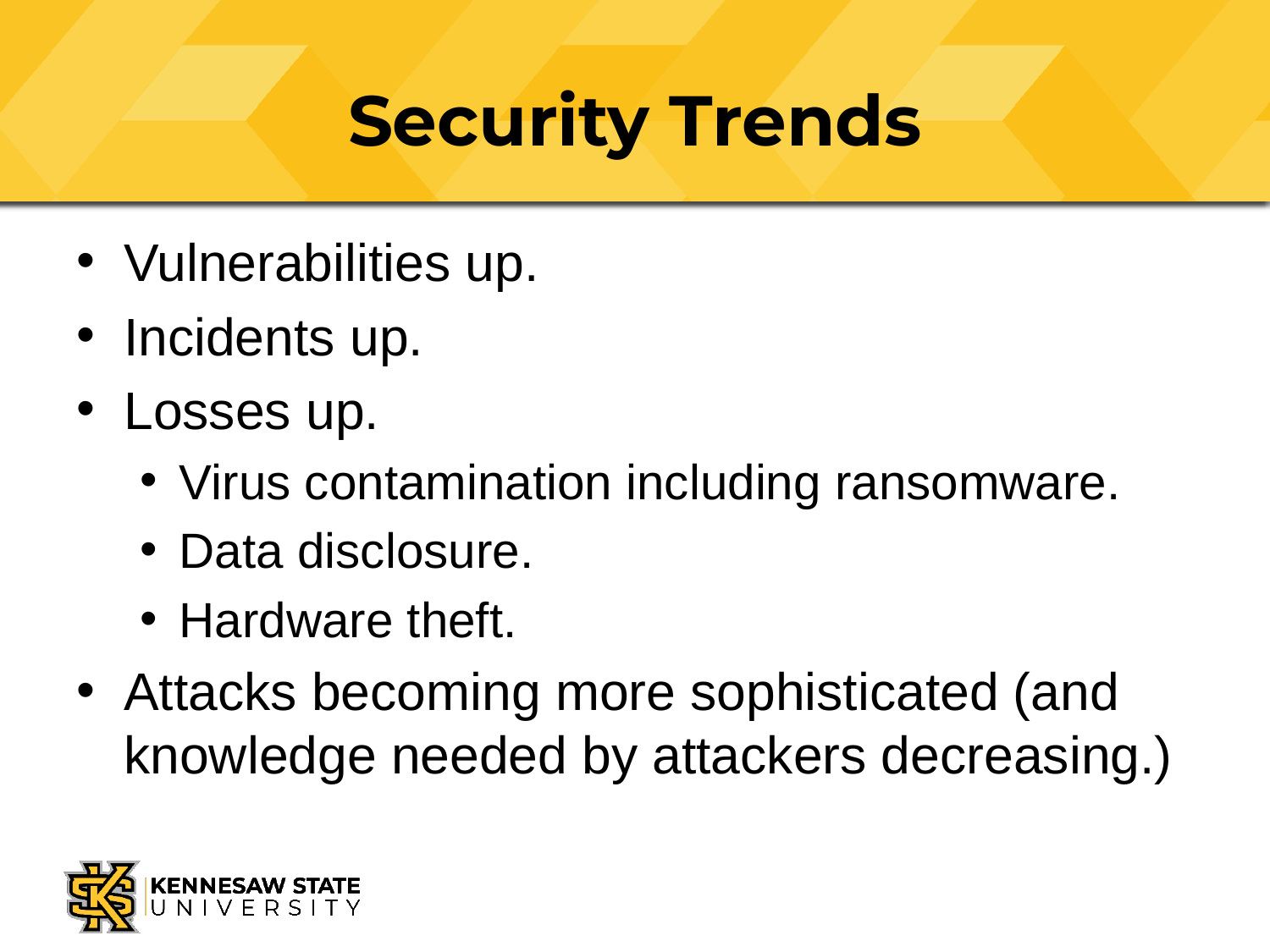

# Security Trends
Vulnerabilities up.
Incidents up.
Losses up.
Virus contamination including ransomware.
Data disclosure.
Hardware theft.
Attacks becoming more sophisticated (and knowledge needed by attackers decreasing.)